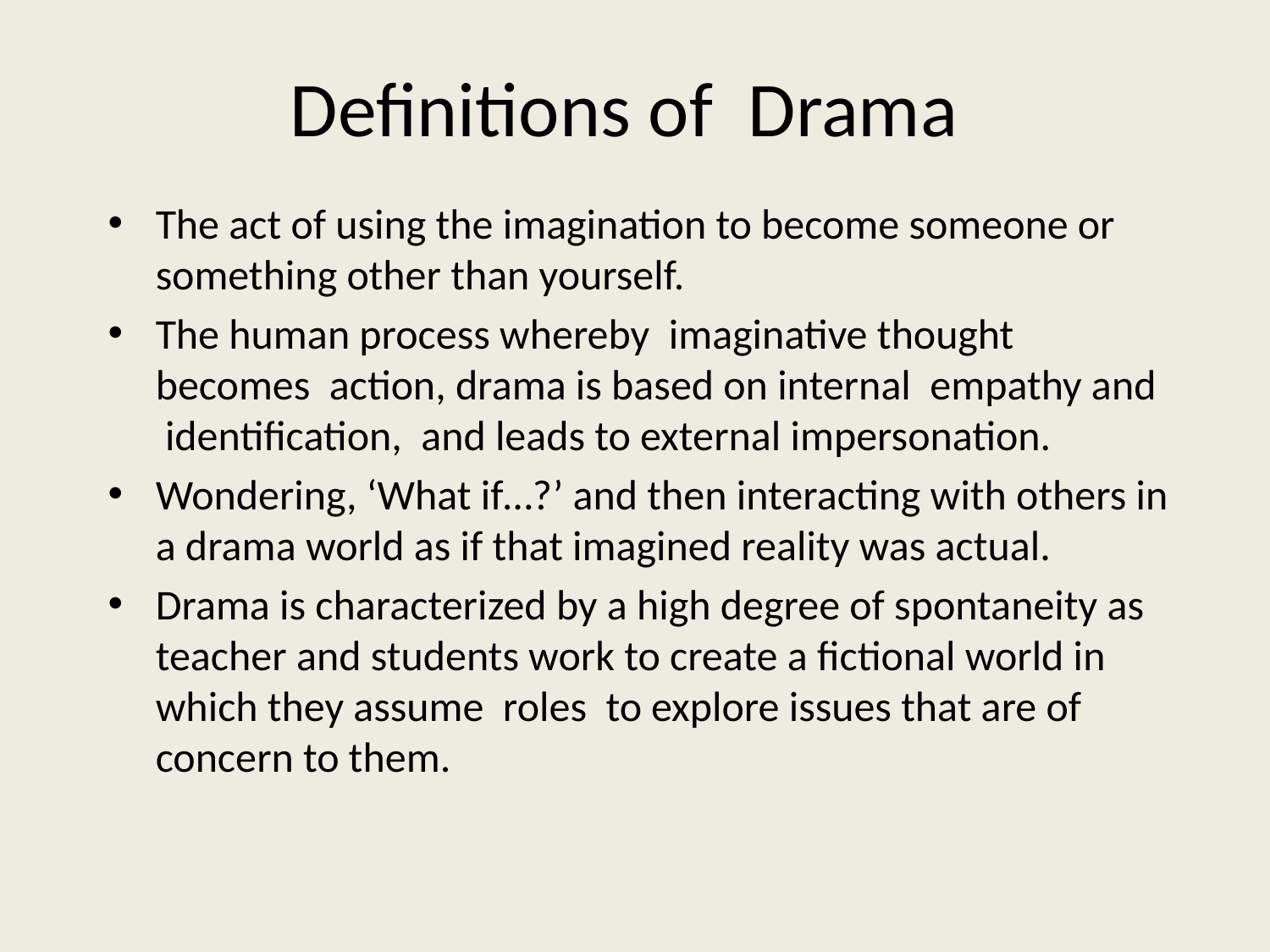

# Definitions of  Drama
The act of using the imagination to become someone or something other than yourself.
The human process whereby  imaginative thought becomes  action, drama is based on internal  empathy and   identification,  and leads to external impersonation.
Wondering, ‘What if…?’ and then interacting with others in a drama world as if that imagined reality was actual.
Drama is characterized by a high degree of spontaneity as teacher and students work to create a fictional world in which they assume  roles  to explore issues that are of concern to them.